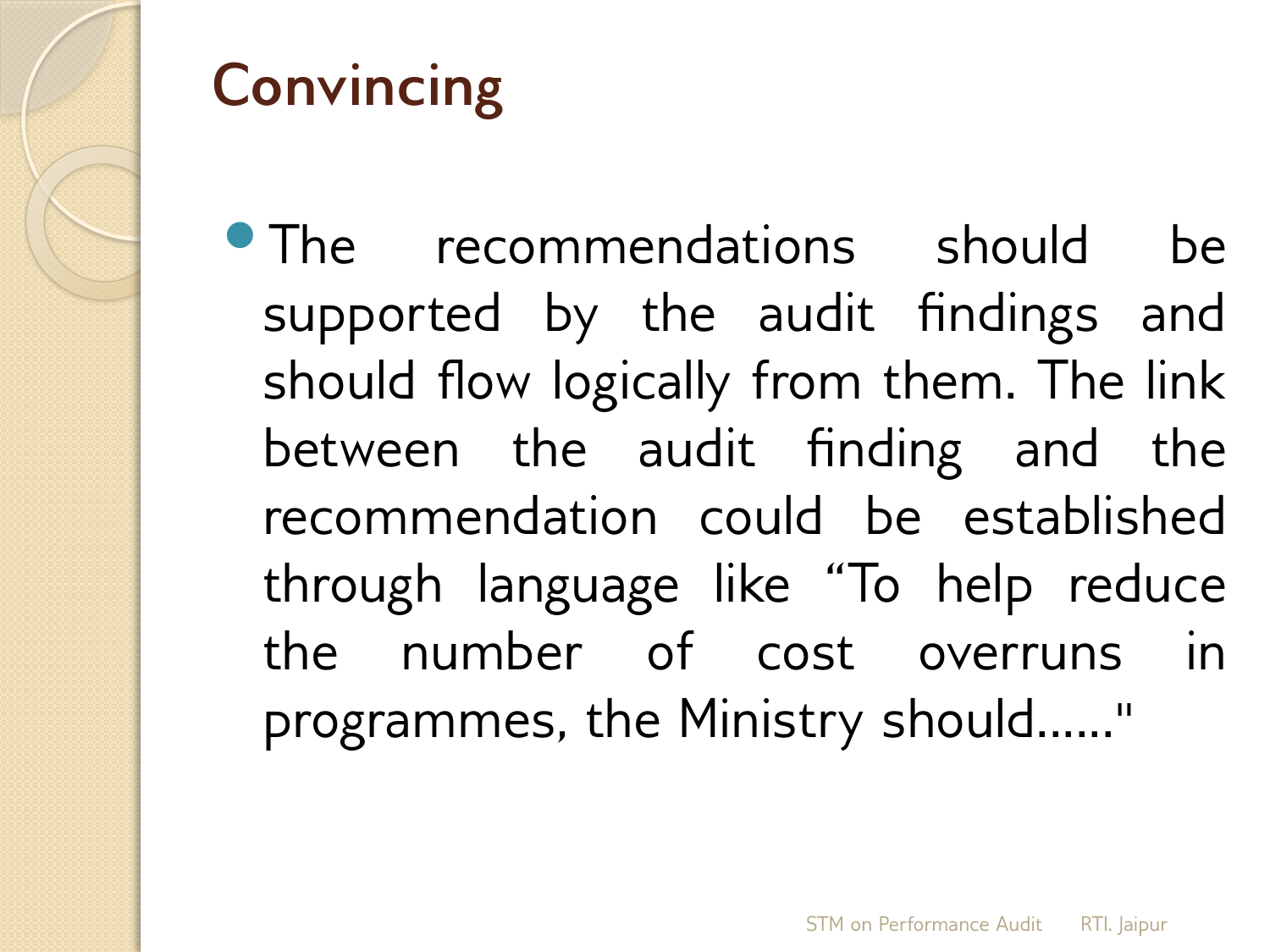

# Convincing
The recommendations should be supported by the audit findings and should flow logically from them. The link between the audit finding and the recommendation could be established through language like “To help reduce the number of cost overruns in programmes, the Ministry should......"
STM on Performance Audit      RTI. Jaipur